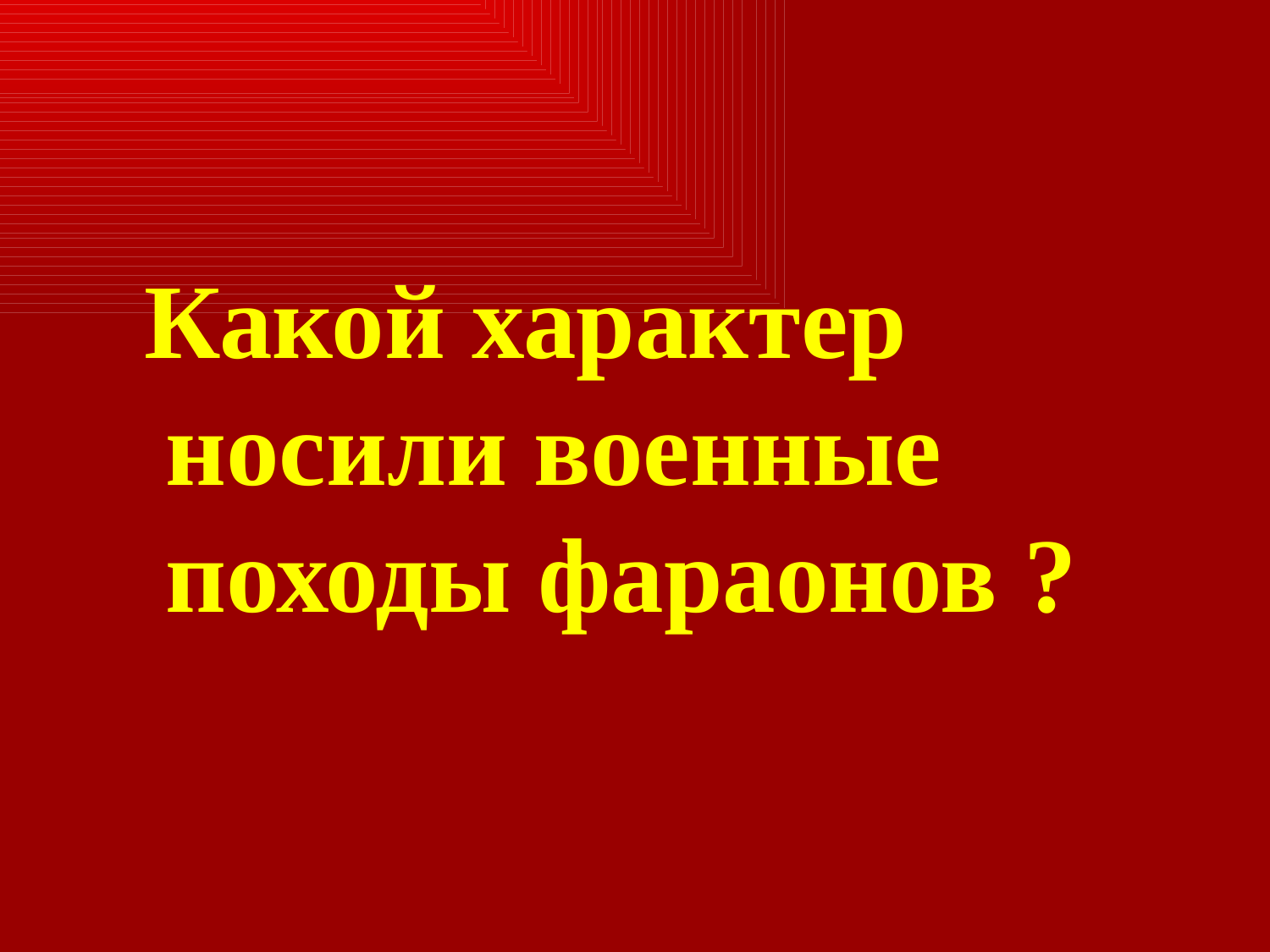

Какой характер носили военные походы фараонов ?